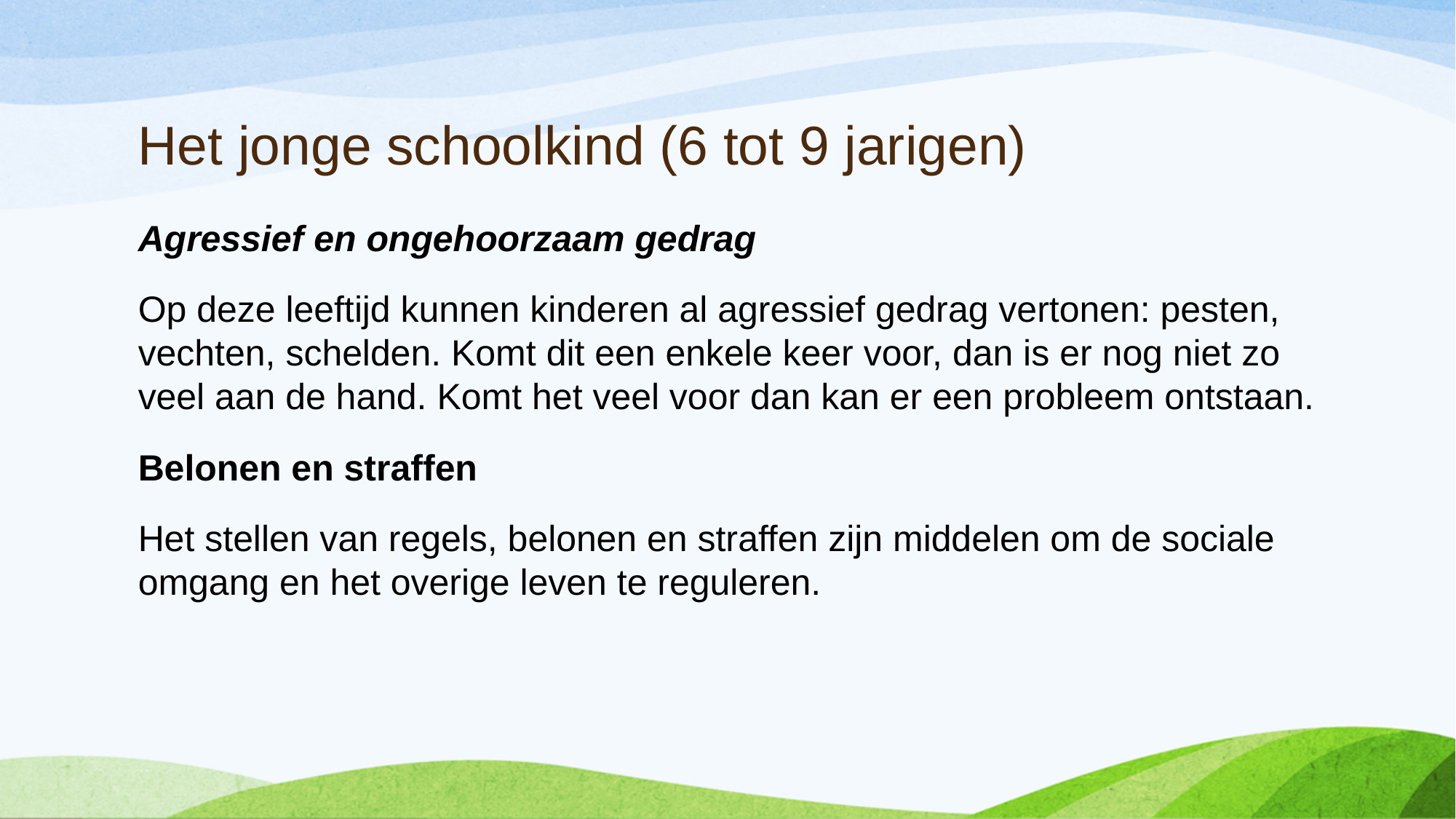

# Het jonge schoolkind (6 tot 9 jarigen)
Agressief en ongehoorzaam gedrag
Op deze leeftijd kunnen kinderen al agressief gedrag vertonen: pesten, vechten, schelden. Komt dit een enkele keer voor, dan is er nog niet zo veel aan de hand. Komt het veel voor dan kan er een probleem ontstaan.
Belonen en straffen
Het stellen van regels, belonen en straffen zijn middelen om de sociale omgang en het overige leven te reguleren.